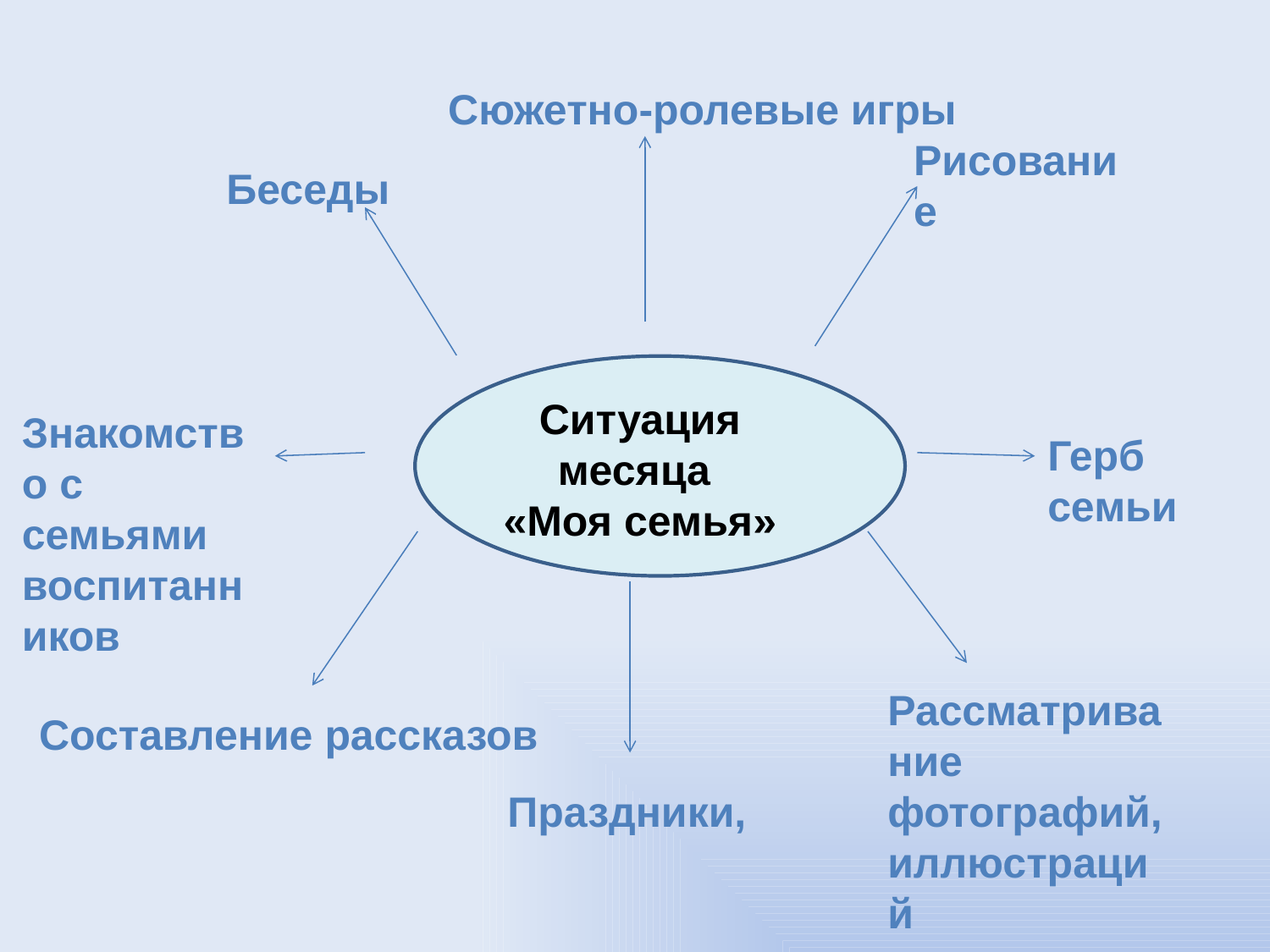

Сюжетно-ролевые игры
Рисование
Беседы

Ситуация месяца
  «Моя семья»
Знакомство с
семьями воспитанников
Герб семьи
Рассматривание  фотографий,
иллюстраций
Составление рассказов
Праздники,
развлечения